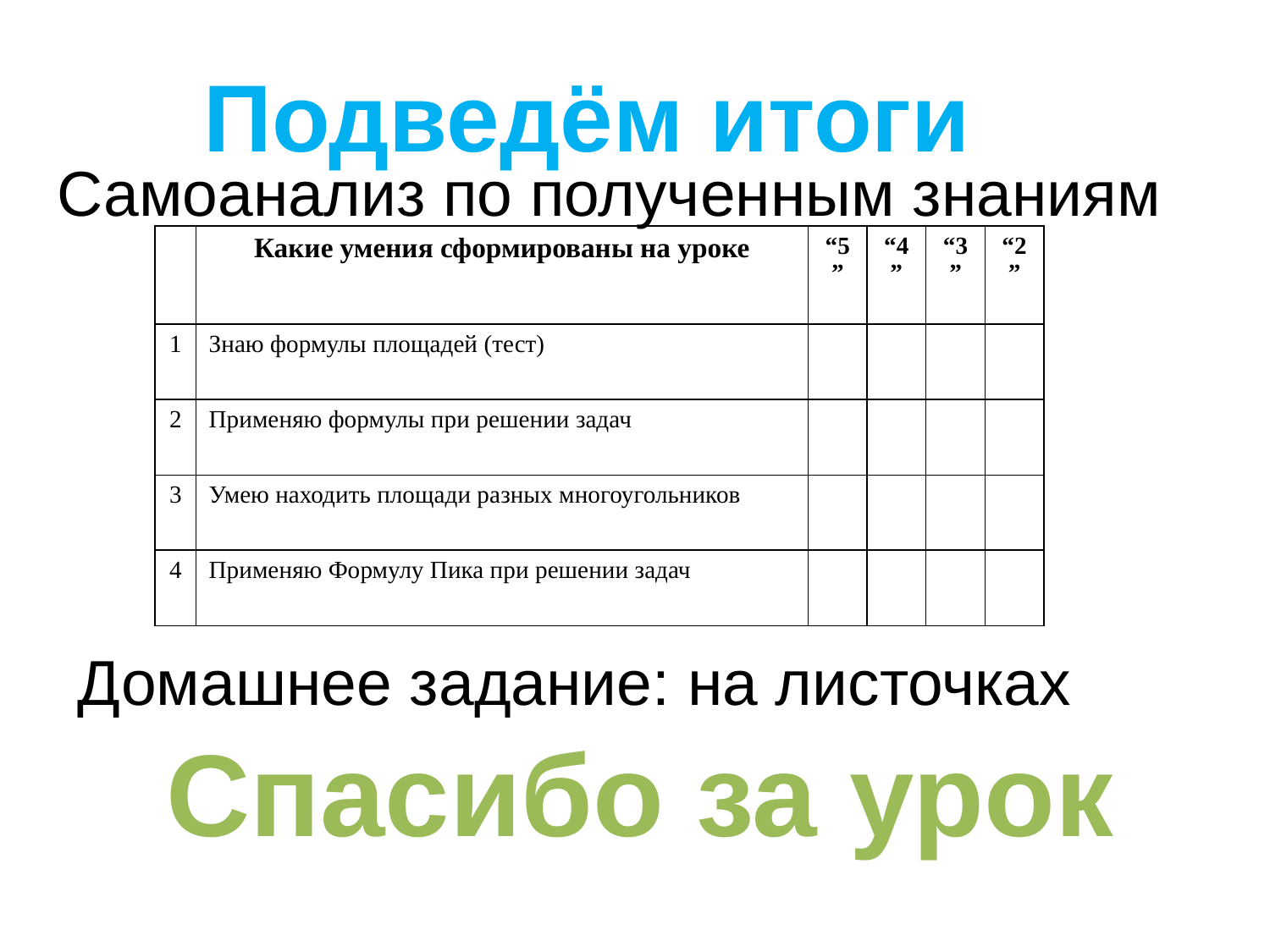

Подведём итоги
Самоанализ по полученным знаниям
|  | Какие умения сформированы на уроке | “5” | “4” | “3” | “2” |
| --- | --- | --- | --- | --- | --- |
| 1 | Знаю формулы площадей (тест) |  |  |  |  |
| 2 | Применяю формулы при решении задач |  |  |  |  |
| 3 | Умею находить площади разных многоугольников |  |  |  |  |
| 4 | Применяю Формулу Пика при решении задач |  |  |  |  |
Домашнее задание: на листочках
Спасибо за урок